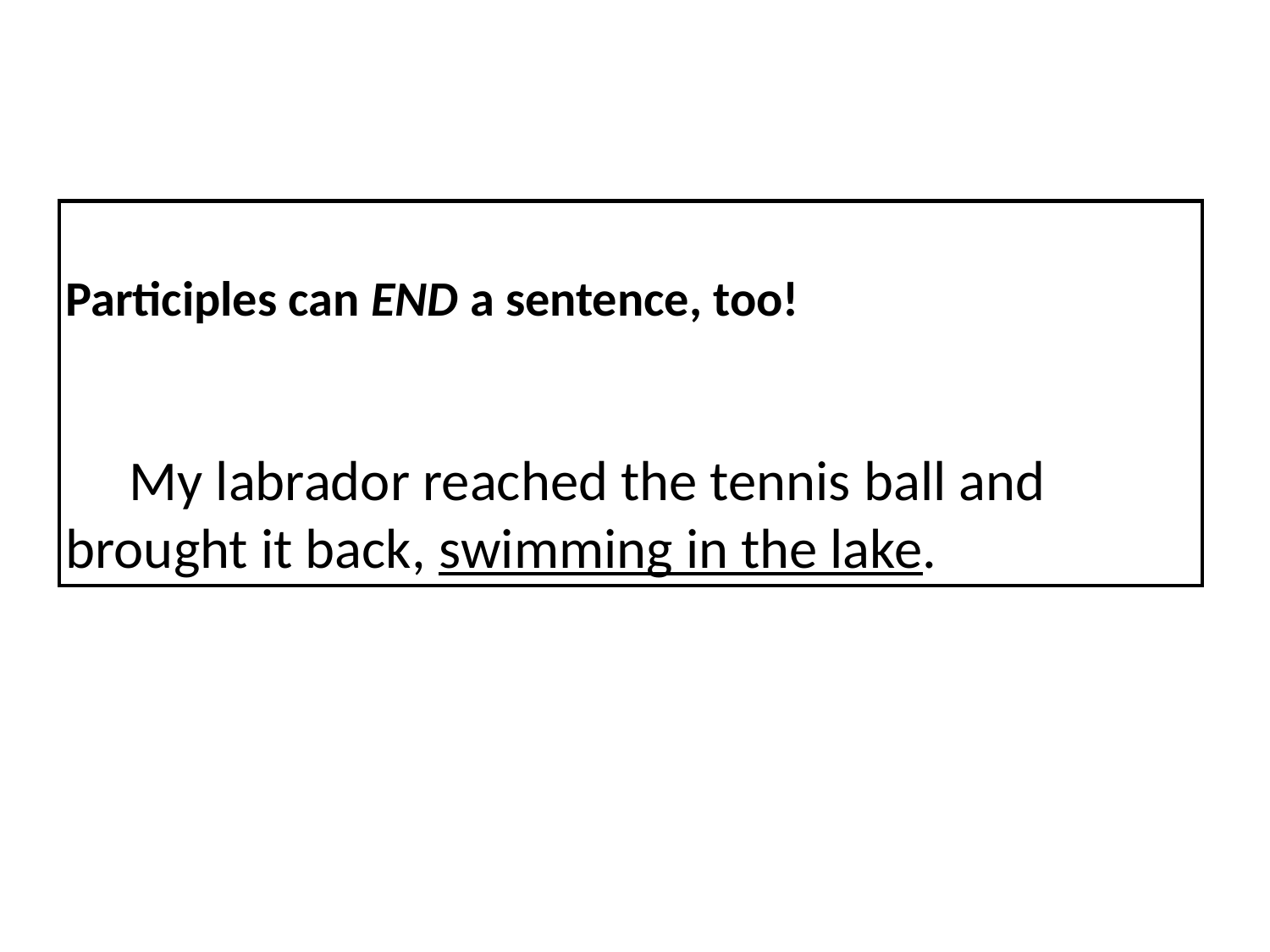

Participles can END a sentence, too!

My labrador reached the tennis ball and brought it back, swimming in the lake.